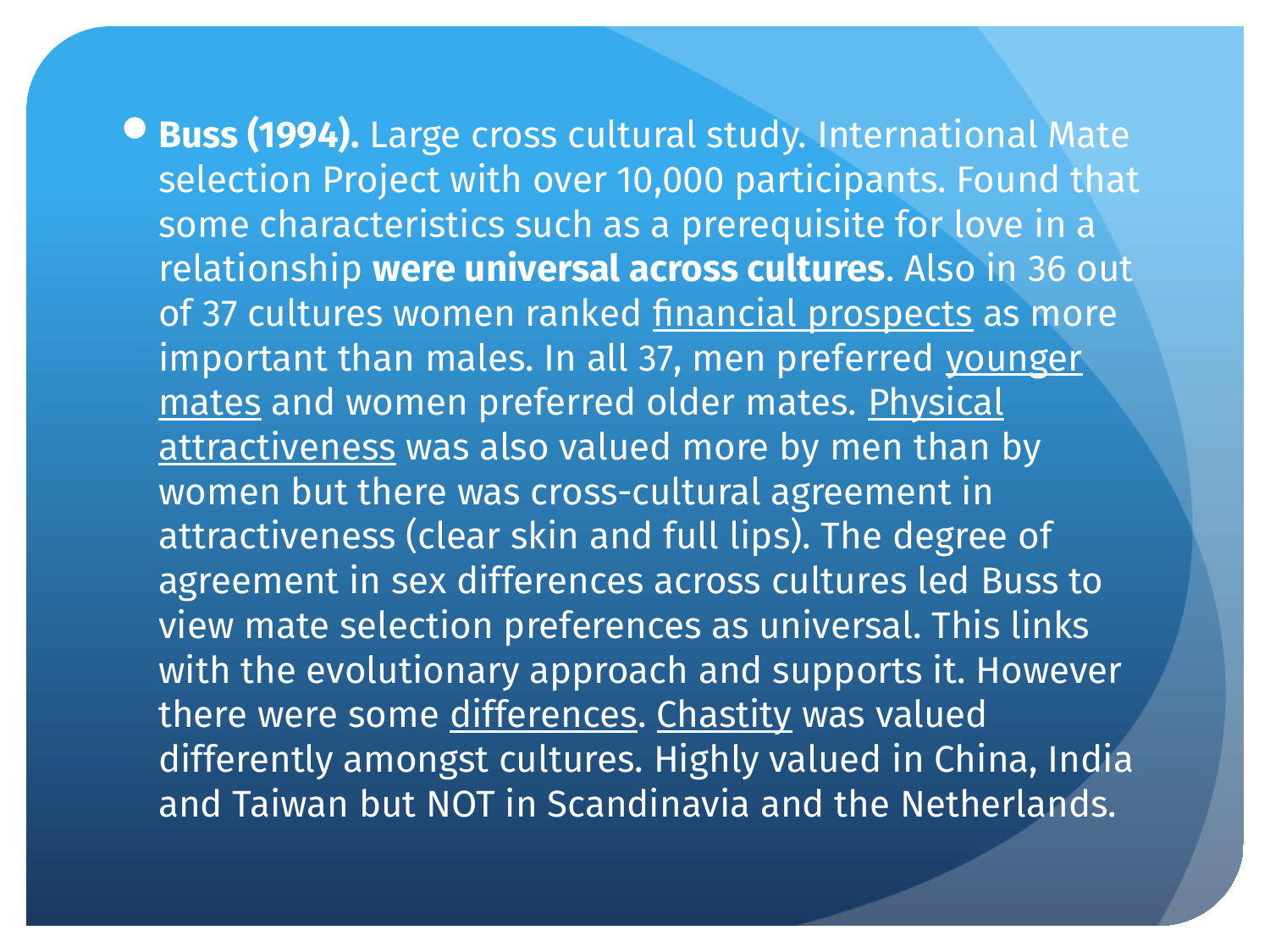

Buss (1994). Large cross cultural study. International Mate selection Project with over 10,000 participants. Found that some characteristics such as a prerequisite for love in a relationship were universal across cultures. Also in 36 out of 37 cultures women ranked financial prospects as more important than males. In all 37, men preferred younger mates and women preferred older mates. Physical attractiveness was also valued more by men than by women but there was cross-cultural agreement in attractiveness (clear skin and full lips). The degree of agreement in sex differences across cultures led Buss to view mate selection preferences as universal. This links with the evolutionary approach and supports it. However there were some differences. Chastity was valued differently amongst cultures. Highly valued in China, India and Taiwan but NOT in Scandinavia and the Netherlands.